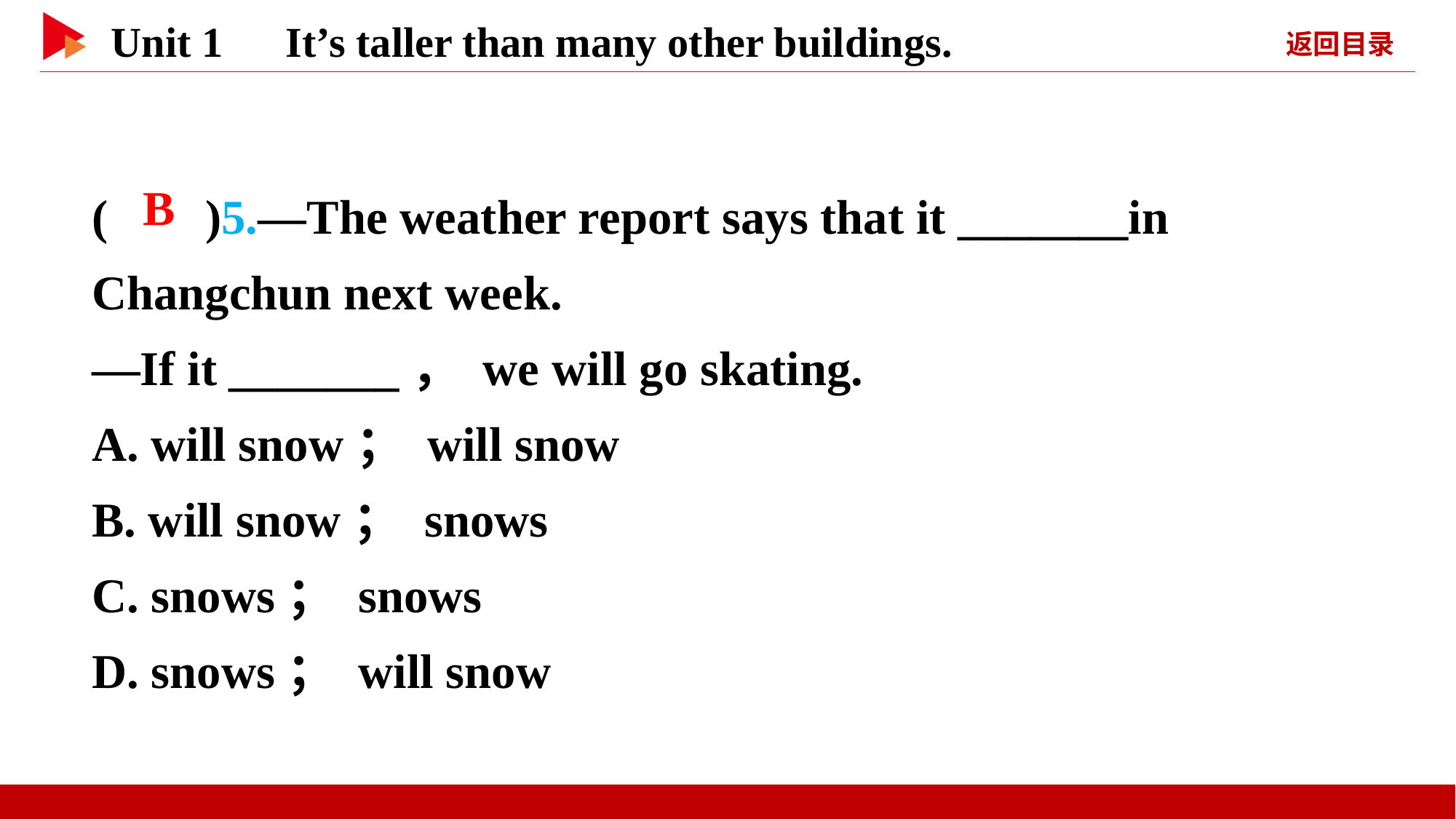

(        )5.—The weather report says that it _______in Changchun next week.
—If it _______， we will go skating.
A. will snow； will snow
B. will snow； snows
C. snows； snows
D. snows； will snow
   B